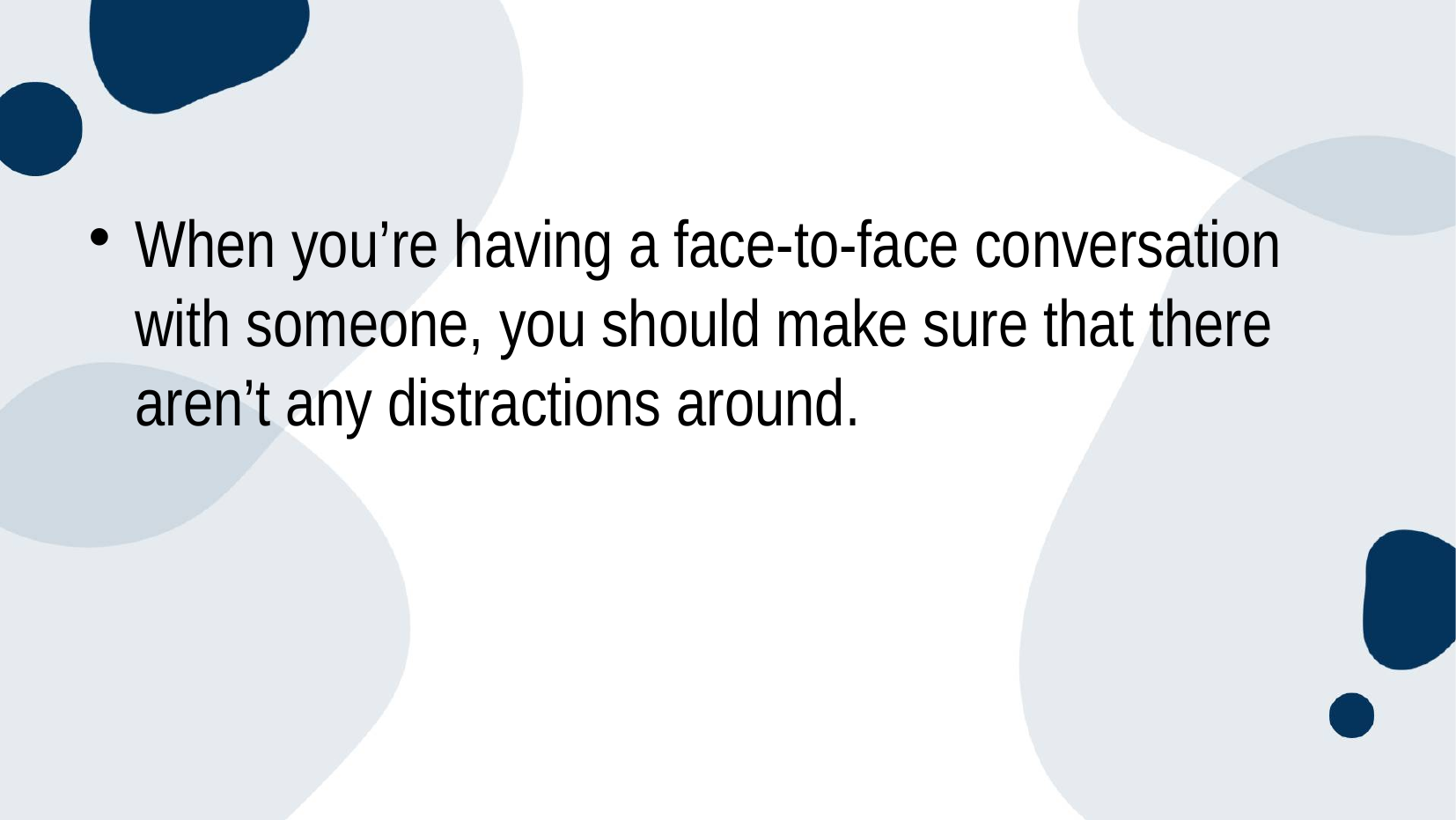

#
When you’re having a face-to-face conversation with someone, you should make sure that there aren’t any distractions around.